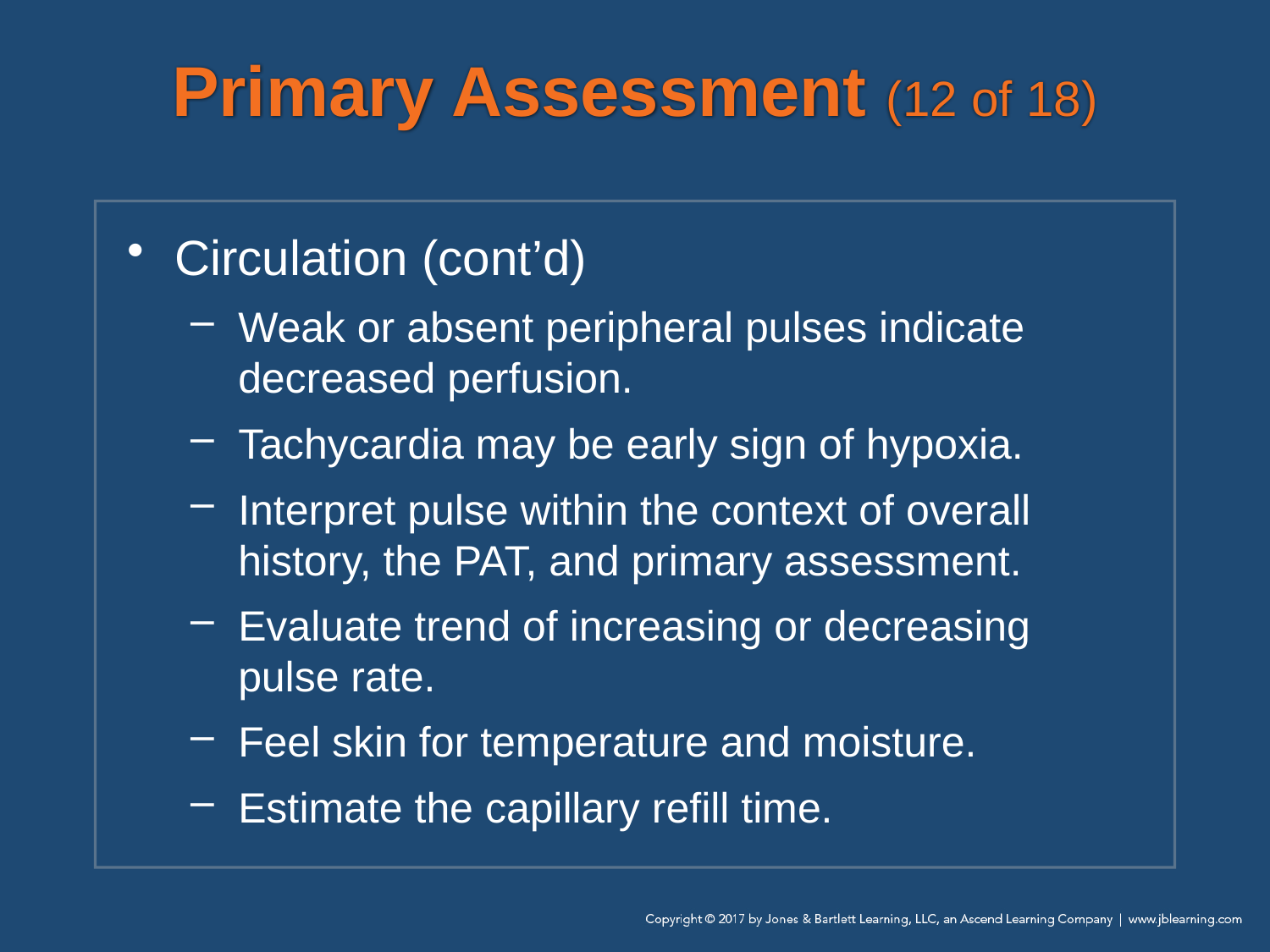

# Primary Assessment (12 of 18)
Circulation (cont’d)
Weak or absent peripheral pulses indicate decreased perfusion.
Tachycardia may be early sign of hypoxia.
Interpret pulse within the context of overall history, the PAT, and primary assessment.
Evaluate trend of increasing or decreasing pulse rate.
Feel skin for temperature and moisture.
Estimate the capillary refill time.